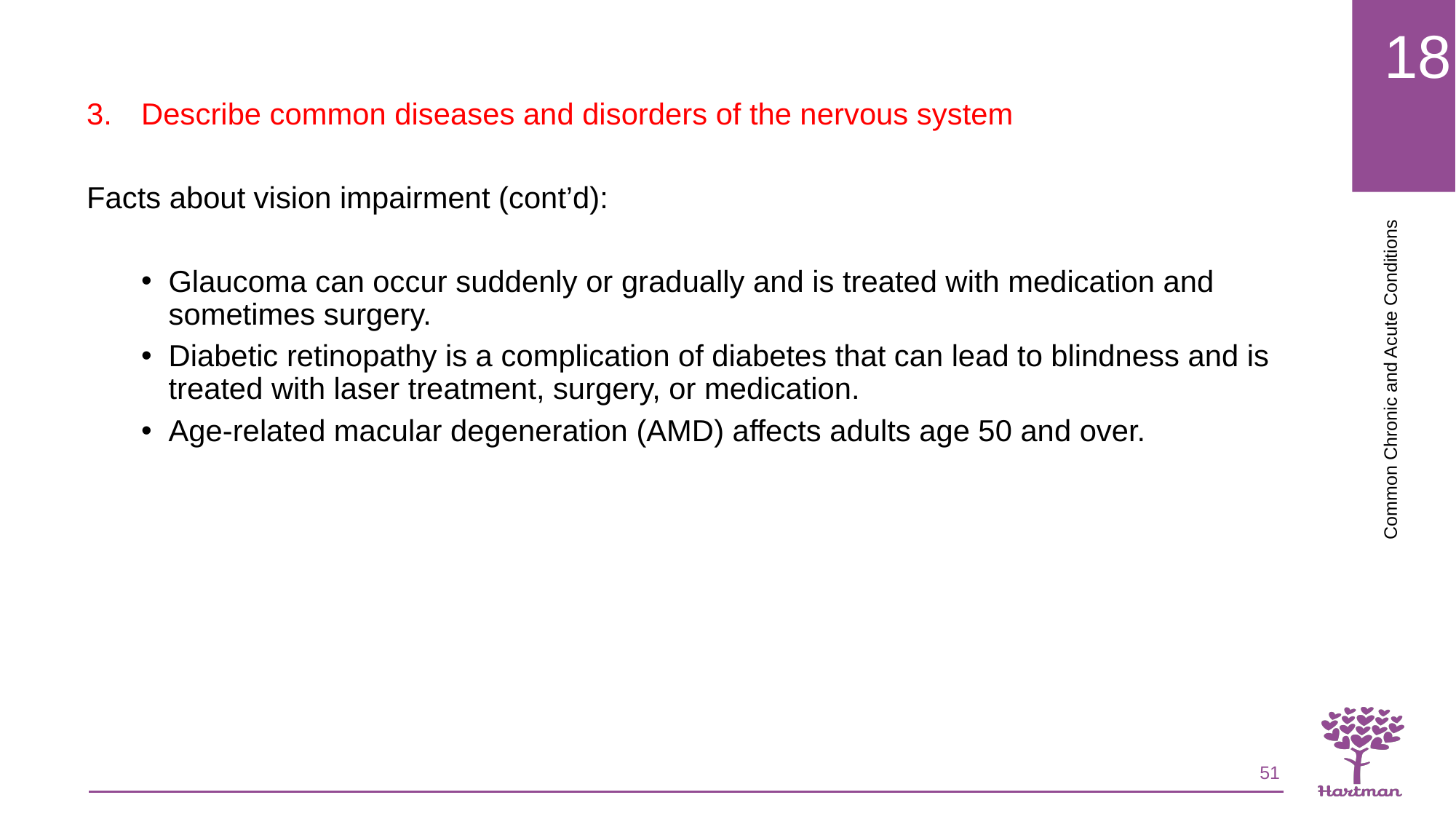

Describe common diseases and disorders of the nervous system

Facts about vision impairment (cont’d):

Glaucoma can occur suddenly or gradually and is treated with medication and sometimes surgery.
Diabetic retinopathy is a complication of diabetes that can lead to blindness and is treated with laser treatment, surgery, or medication.
Age-related macular degeneration (AMD) affects adults age 50 and over.

51